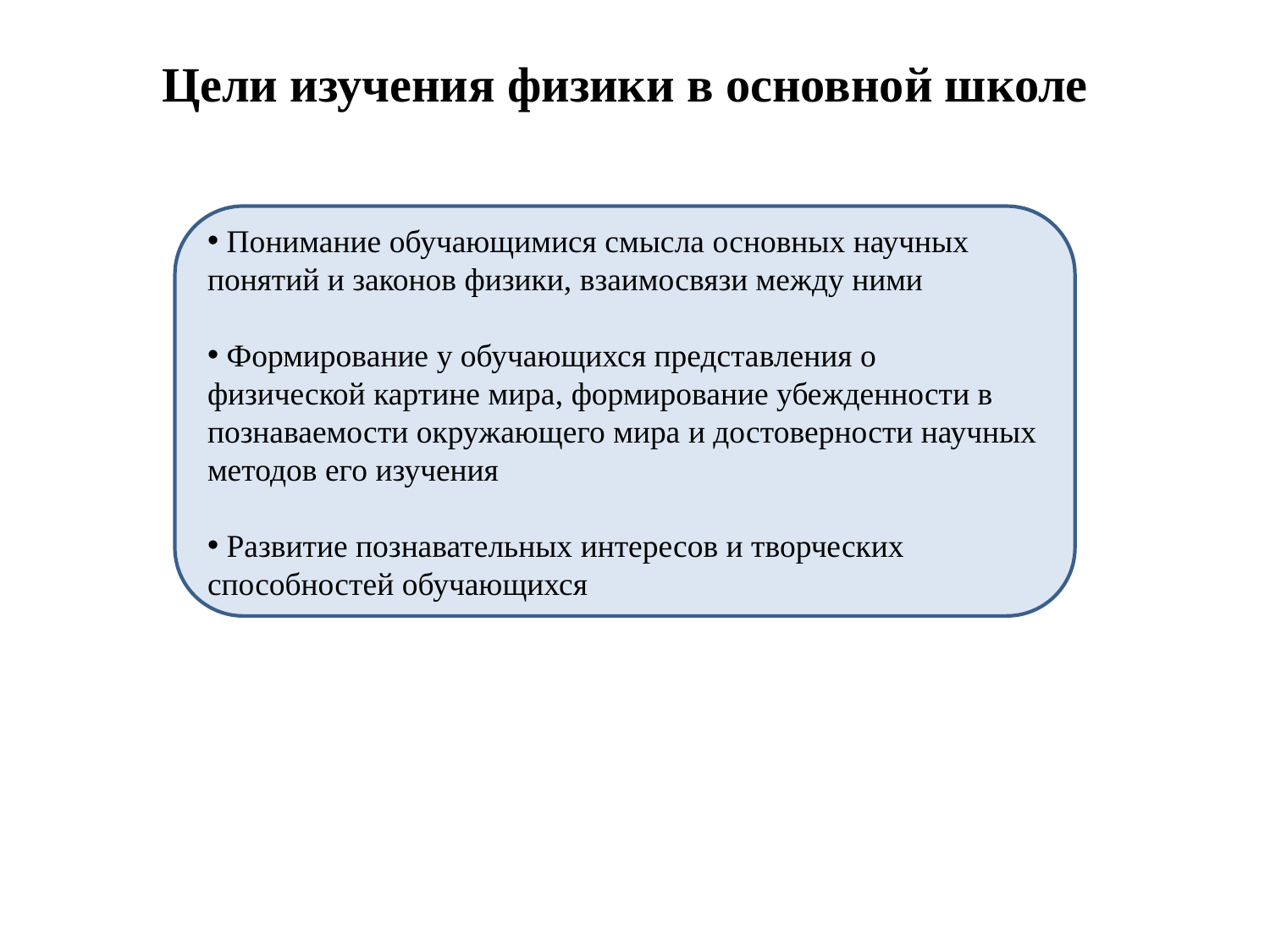

Цели изучения физики в основной школе

 Понимание обучающимися смысла основных научных понятий и законов физики, взаимосвязи между ними

 Формирование у обучающихся представления о физической картине мира, формирование убежденности в познаваемости окружающего мира и достоверности научных методов его изучения

 Развитие познавательных интересов и творческих способностей обучающихся